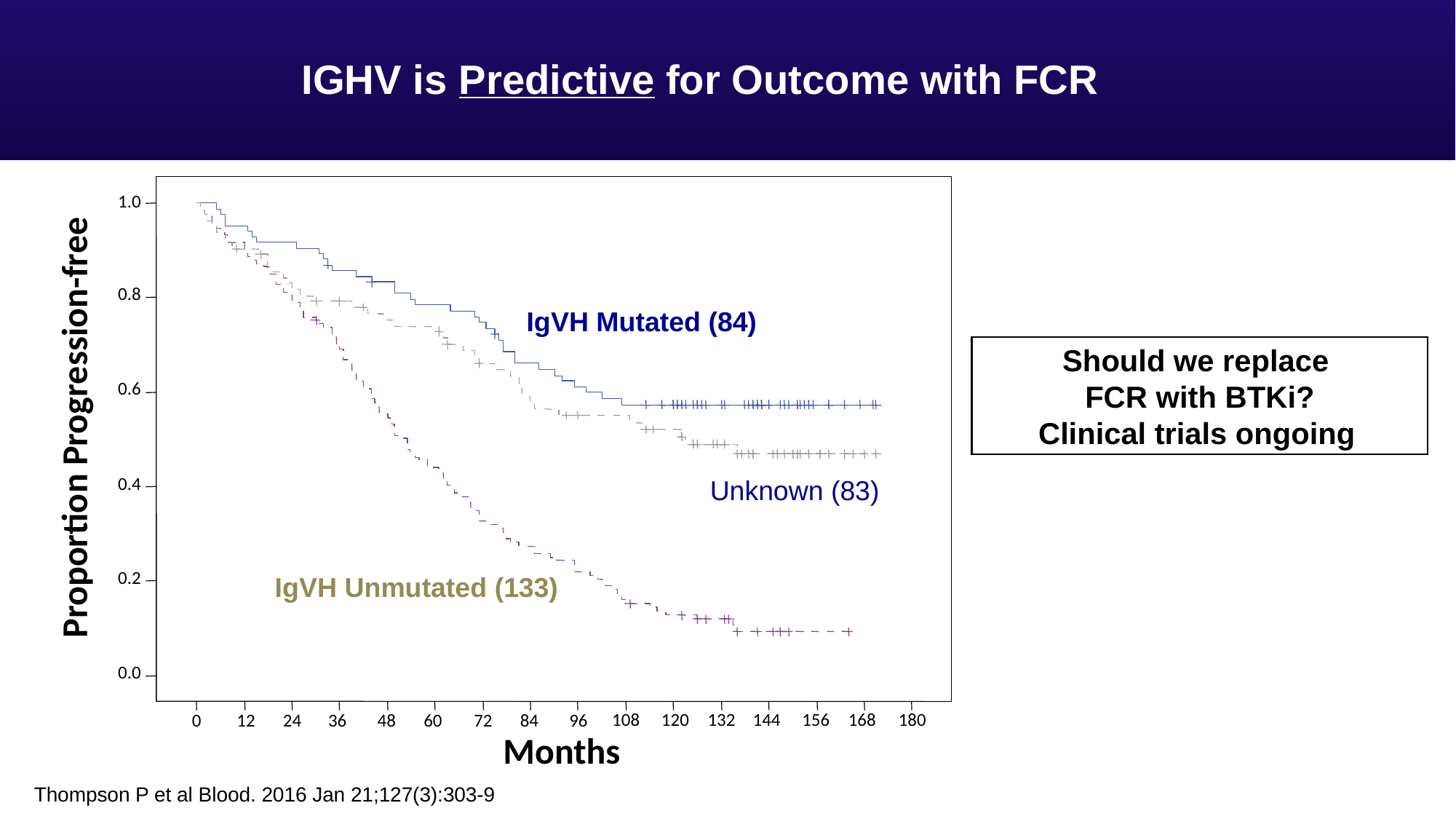

# IGHV is Predictive for Outcome with FCR

1.0
0.8
0.6
0.4
0.2
0.0
IgVH Mutated (84)
Proportion Progression-free
Unknown (83)
IgVH Unmutated (133)
108
120
132
144
156
168
180
0
12
24
36
48
60
72
84
96
Months
Should we replace
FCR with BTKi?
Clinical trials ongoing
Confidential
Thompson P et al Blood. 2016 Jan 21;127(3):303-9